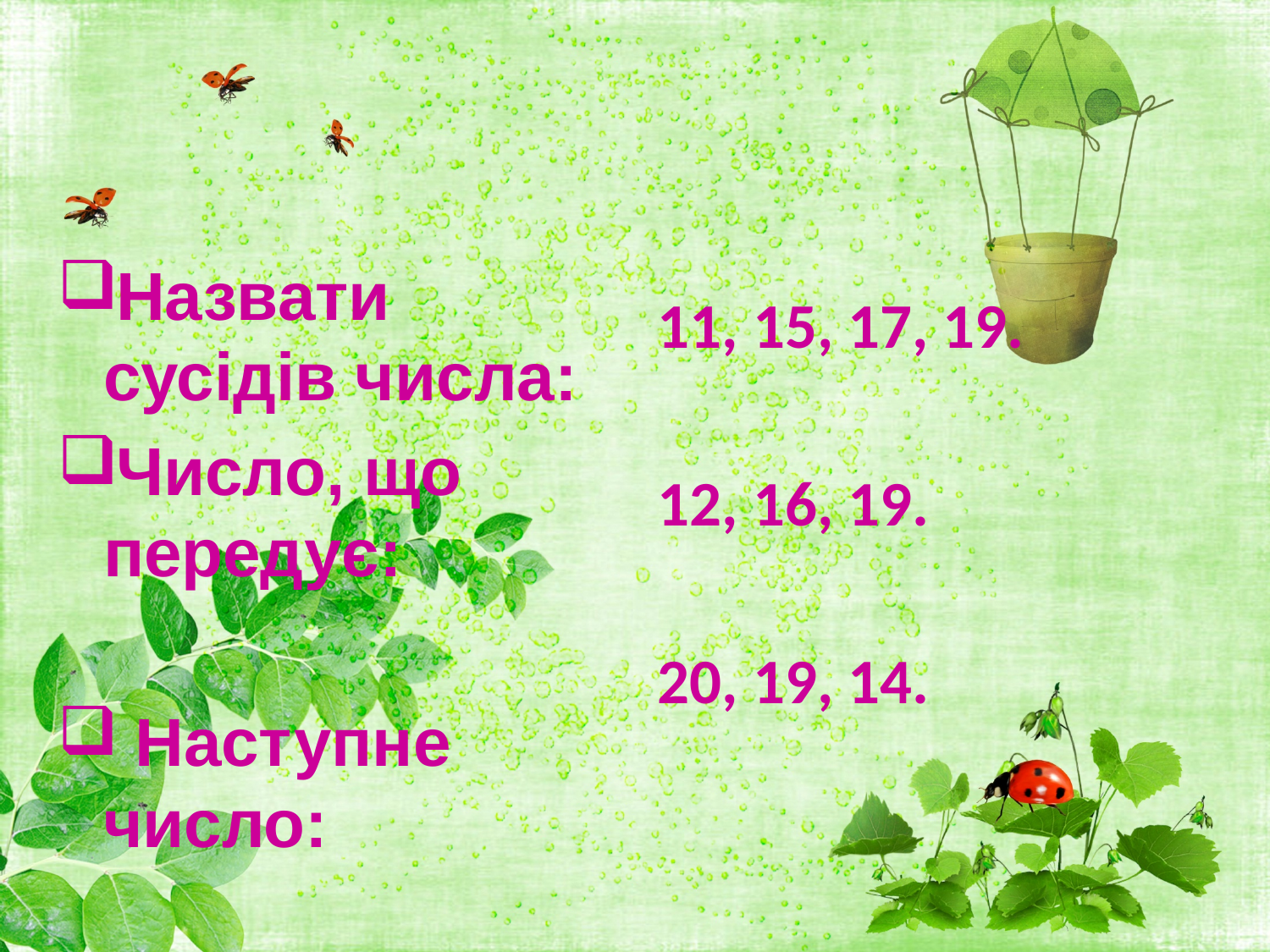

#

11, 15, 17, 19.

12, 16, 19.

20, 19, 14.
Назвати сусідів числа:
Число, що передує:

 Наступне число: